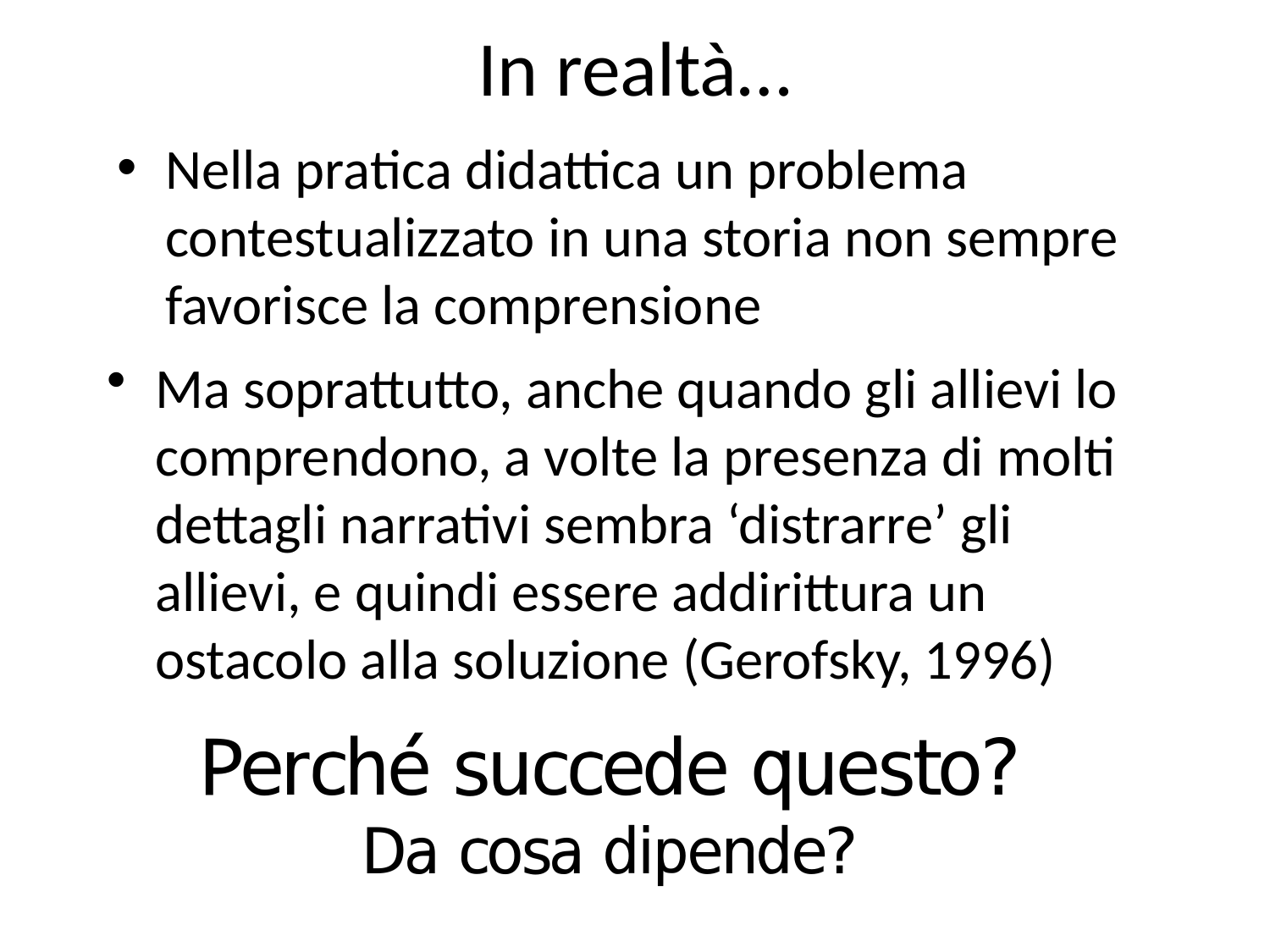

# In realtà…
Nella pratica didattica un problema contestualizzato in una storia non sempre favorisce la comprensione
Ma soprattutto, anche quando gli allievi lo comprendono, a volte la presenza di molti dettagli narrativi sembra ‘distrarre’ gli allievi, e quindi essere addirittura un ostacolo alla soluzione (Gerofsky, 1996)
Perché succede questo?
Da cosa dipende?